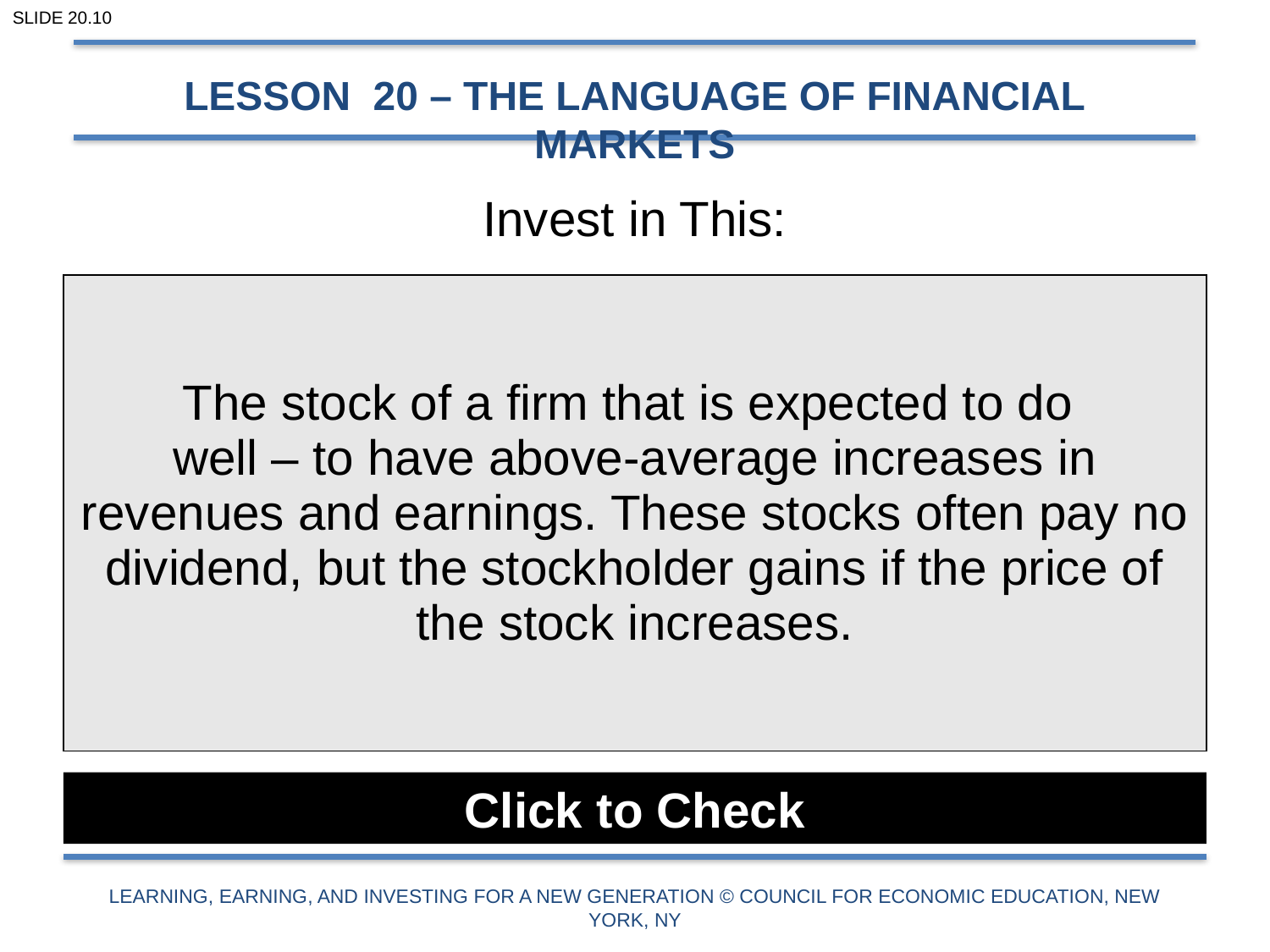

Slide 20.10
Lesson  20 – The Language of Financial Markets
# Invest in This:
| The stock of a firm that is expected to do well – to have above-average increases in revenues and earnings. These stocks often pay no dividend, but the stockholder gains if the price of the stock increases. |
| --- |
Click to Check